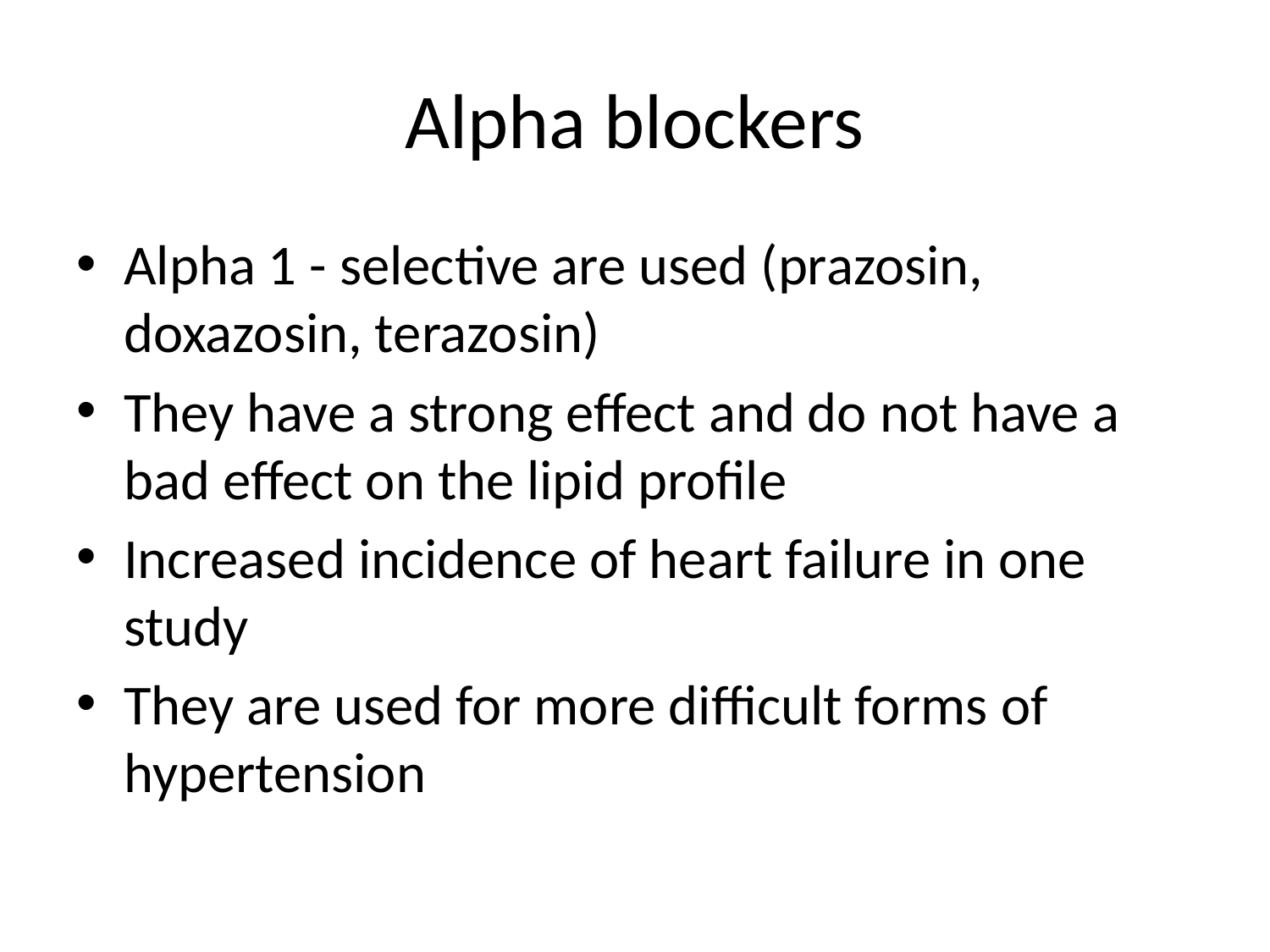

# Alpha blockers
Alpha 1 - selective are used (prazosin, doxazosin, terazosin)
They have a strong effect and do not have a bad effect on the lipid profile
Increased incidence of heart failure in one study
They are used for more difficult forms of hypertension